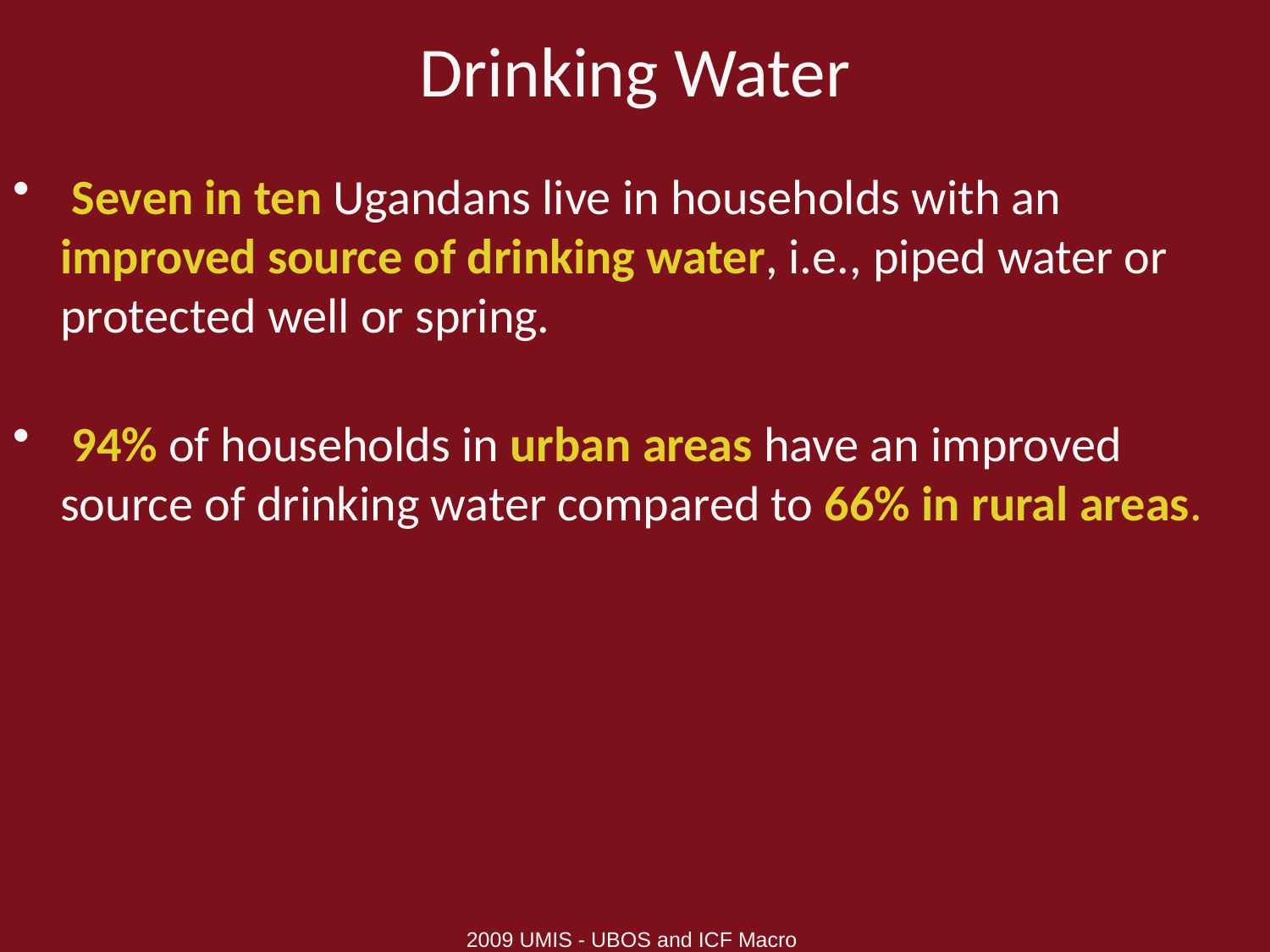

# Drinking Water
 Seven in ten Ugandans live in households with an improved source of drinking water, i.e., piped water or protected well or spring.
 94% of households in urban areas have an improved source of drinking water compared to 66% in rural areas.
2009 UMIS - UBOS and ICF Macro